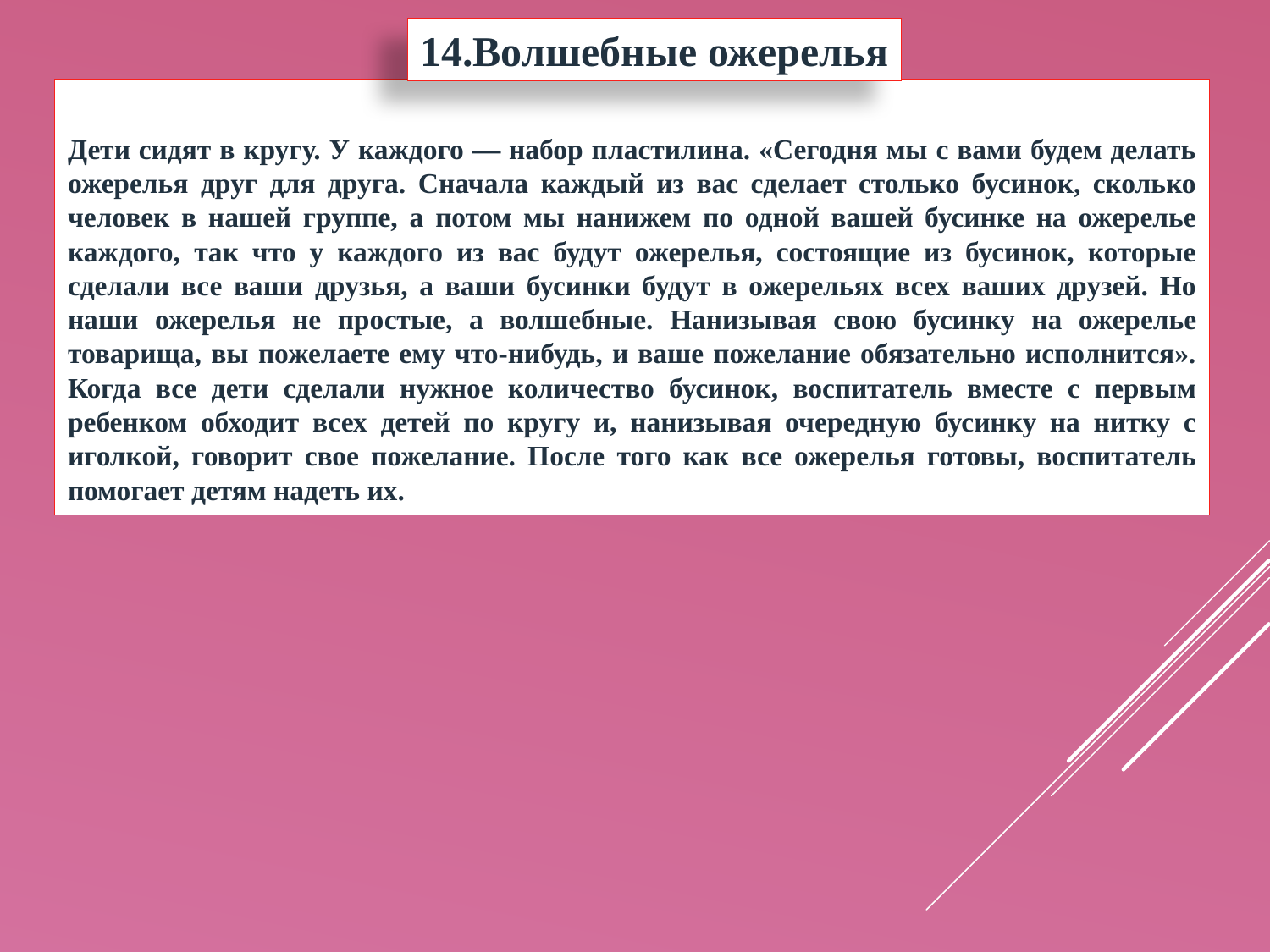

14.Волшебные ожерелья

Дети сидят в кругу. У каждого — набор пластилина. «Сегодня мы с вами будем делать ожерелья друг для друга. Сначала каждый из вас сделает столько бусинок, сколько человек в нашей группе, а потом мы нанижем по одной вашей бусинке на ожерелье каждого, так что у каждого из вас будут ожерелья, состоящие из бусинок, которые сделали все ваши друзья, а ваши бусинки будут в ожерельях всех ваших друзей. Но наши ожерелья не про­стые, а волшебные. Нанизывая свою бусинку на ожерелье товарища, вы пожелаете ему что-нибудь, и ваше пожелание обязательно исполнится». Когда все дети сделали нужное количество бусинок, воспитатель вместе с первым ребенком обходит всех детей по кругу и, нанизывая очередную бусинку на нитку с иголкой, говорит свое пожелание. После того как все ожерелья готовы, воспитатель помогает детям надеть их.